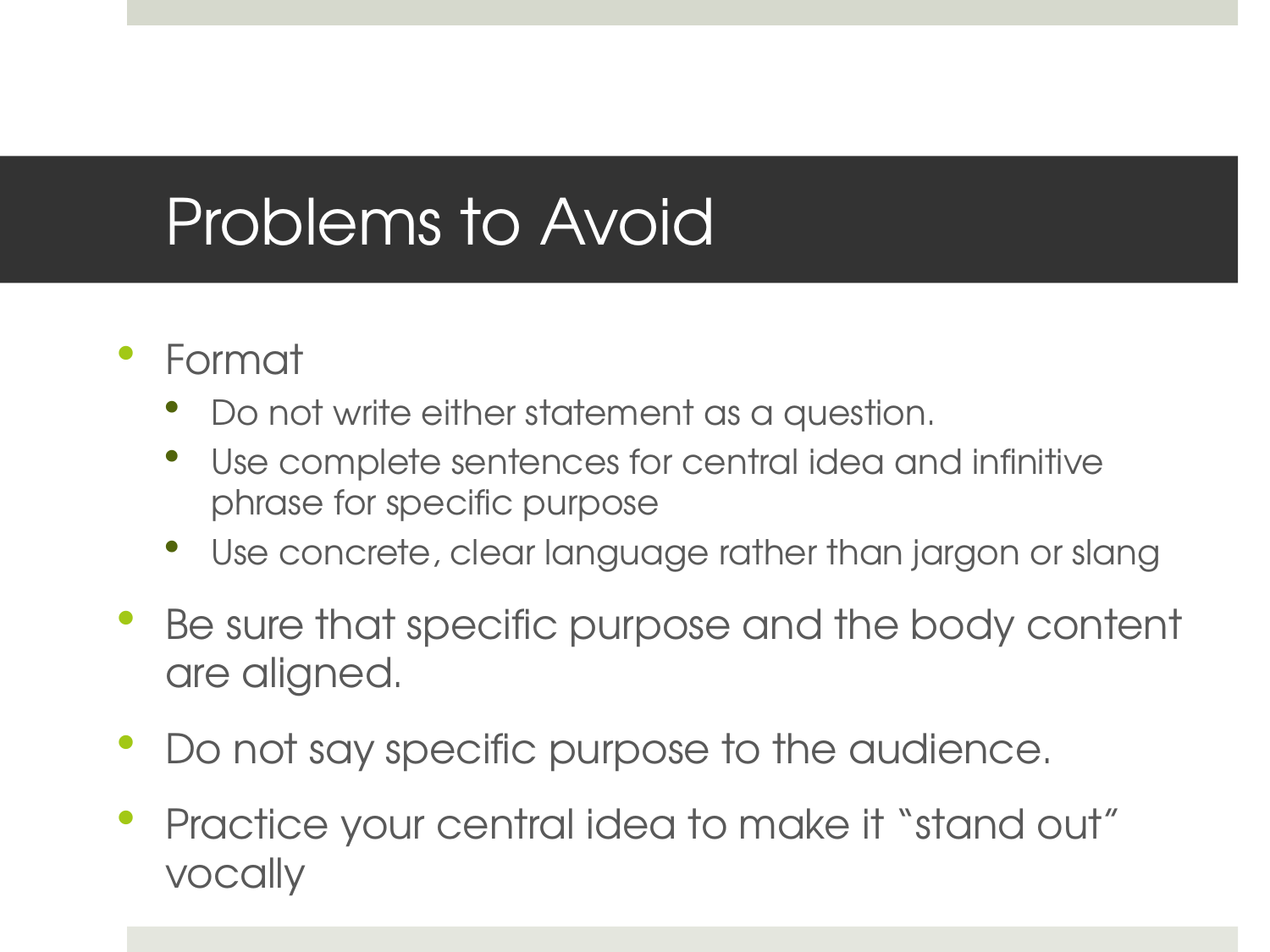

# Problems to Avoid
Format
Do not write either statement as a question.
Use complete sentences for central idea and infinitive phrase for specific purpose
Use concrete, clear language rather than jargon or slang
Be sure that specific purpose and the body content are aligned.
Do not say specific purpose to the audience.
Practice your central idea to make it “stand out” vocally